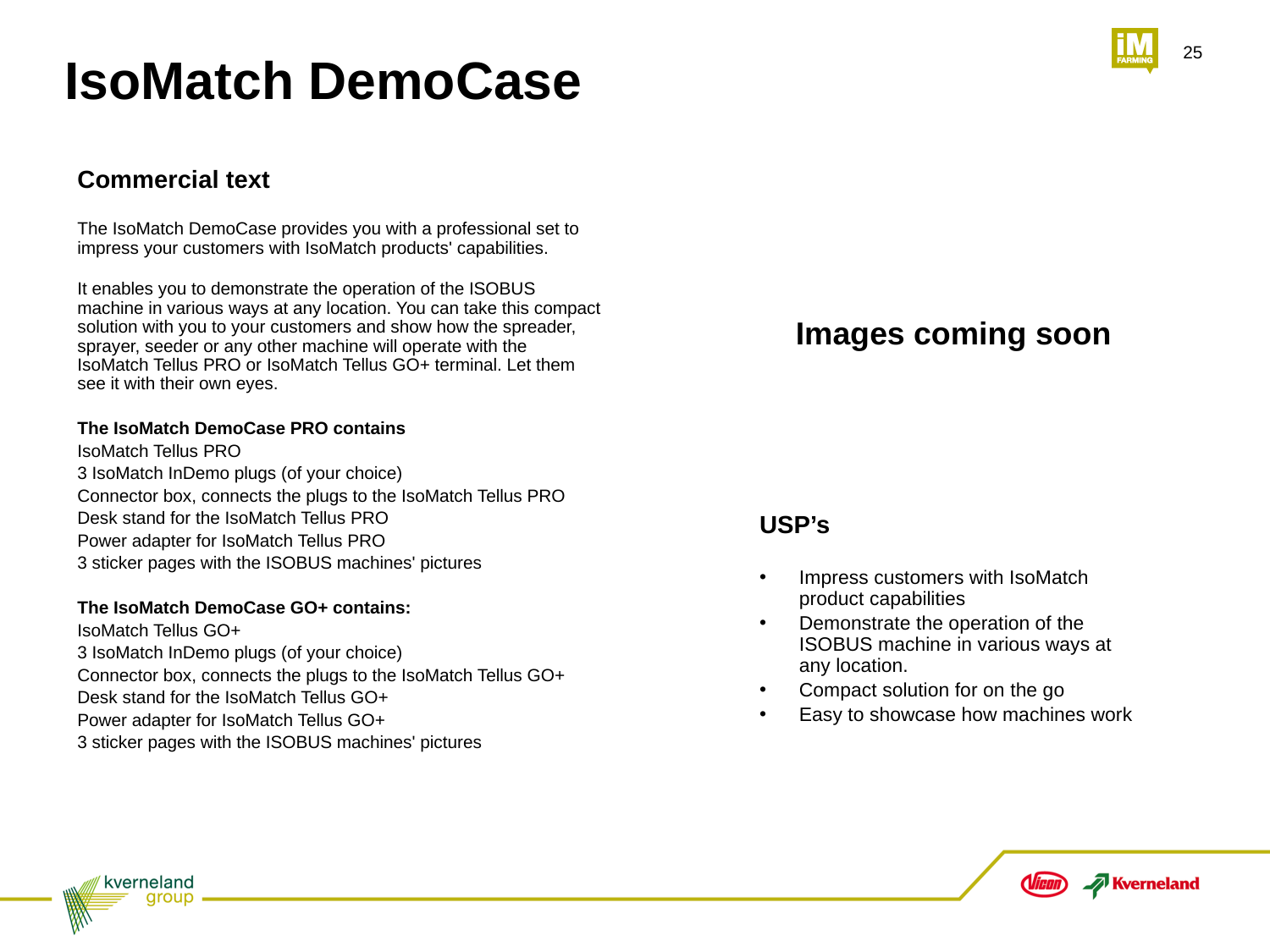

IsoMatch DemoCase
Commercial text

The IsoMatch DemoCase provides you with a professional set to impress your customers with IsoMatch products' capabilities.
It enables you to demonstrate the operation of the ISOBUS machine in various ways at any location. You can take this compact solution with you to your customers and show how the spreader, sprayer, seeder or any other machine will operate with the IsoMatch Tellus PRO or IsoMatch Tellus GO+ terminal. Let them see it with their own eyes.

The IsoMatch DemoCase PRO contains
IsoMatch Tellus PRO
3 IsoMatch InDemo plugs (of your choice)
Connector box, connects the plugs to the IsoMatch Tellus PRO
Desk stand for the IsoMatch Tellus PRO
Power adapter for IsoMatch Tellus PRO
3 sticker pages with the ISOBUS machines' pictures

The IsoMatch DemoCase GO+ contains:
IsoMatch Tellus GO+
3 IsoMatch InDemo plugs (of your choice)
Connector box, connects the plugs to the IsoMatch Tellus GO+
Desk stand for the IsoMatch Tellus GO+
Power adapter for IsoMatch Tellus GO+
3 sticker pages with the ISOBUS machines' pictures
Images coming soon
USP’s

Impress customers with IsoMatch product capabilities
Demonstrate the operation of the ISOBUS machine in various ways at any location.
Compact solution for on the go
Easy to showcase how machines work